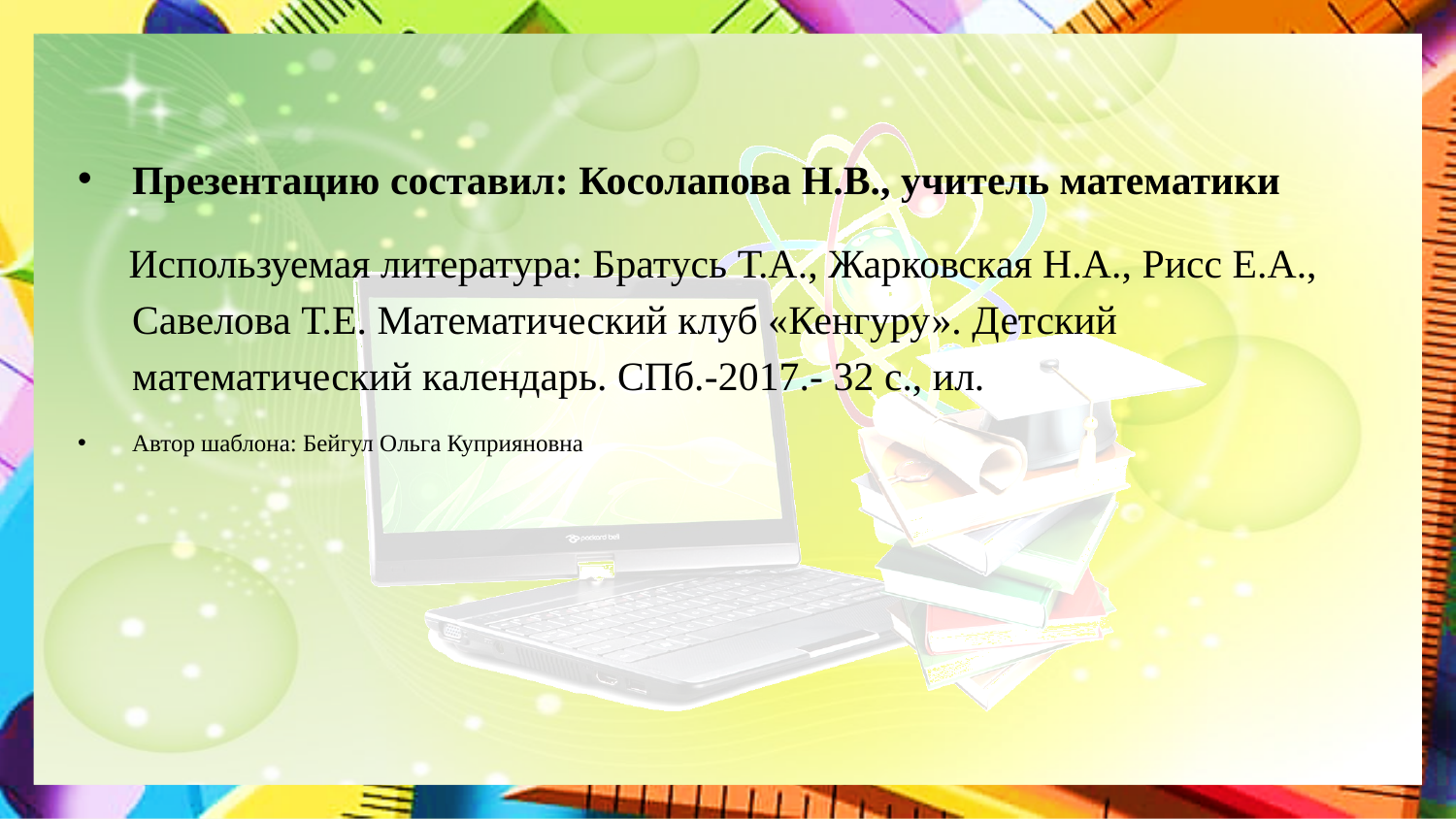

Презентацию составил: Косолапова Н.В., учитель математики
     Используемая литература: Братусь Т.А., Жарковская Н.А., Рисс Е.А., Савелова Т.Е. Математический клуб «Кенгуру». Детский математический календарь. СПб.-2017.- 32 с., ил.
Автор шаблона: Бейгул Ольга Куприяновна